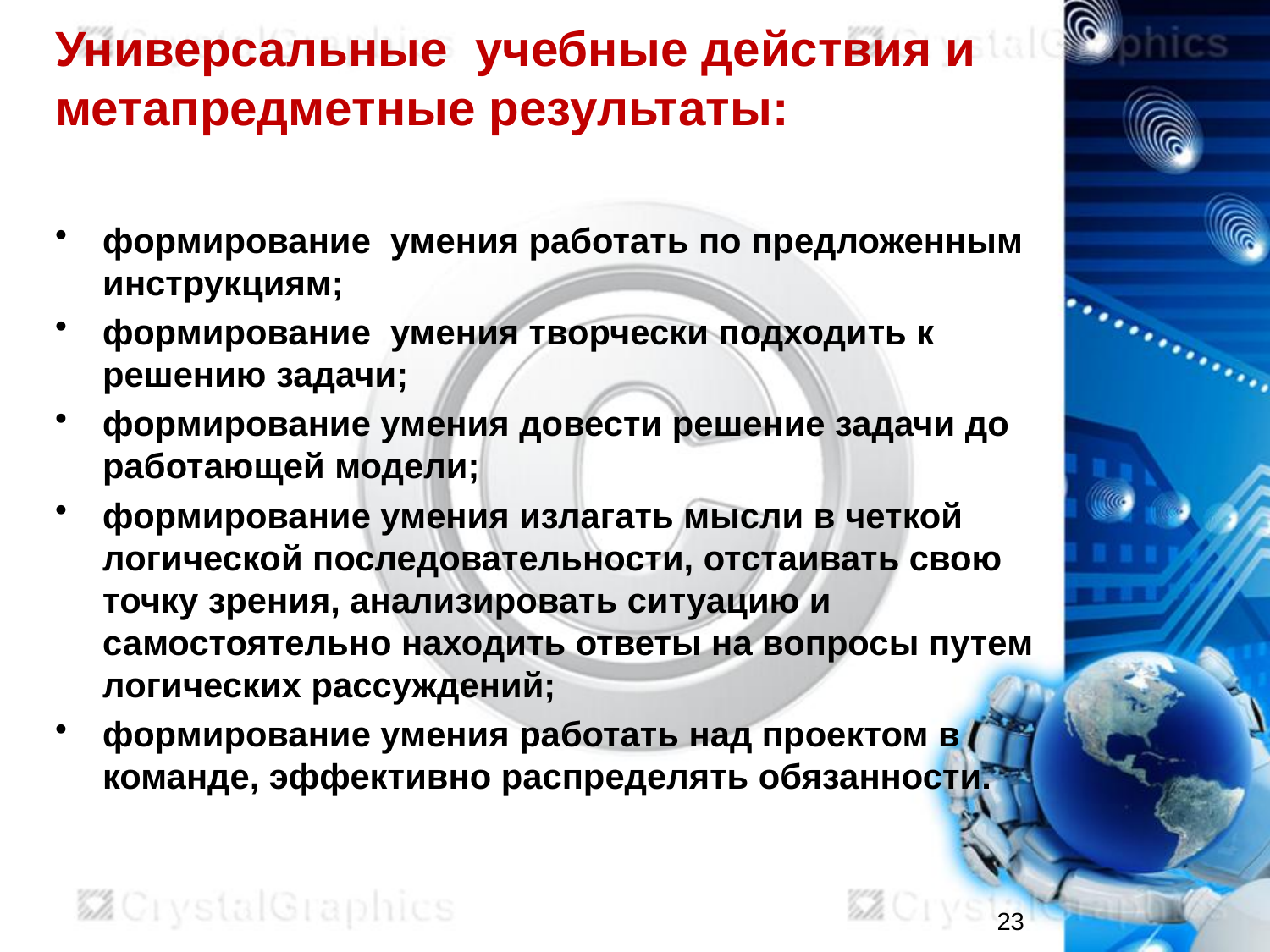

# Универсальные  учебные действия и метапредметные результаты:
формирование  умения работать по предложенным инструкциям;
формирование  умения творчески подходить к решению задачи;
формирование умения довести решение задачи до работающей модели;
формирование умения излагать мысли в четкой логической последовательности, отстаивать свою точку зрения, анализировать ситуацию и самостоятельно находить ответы на вопросы путем логических рассуждений;
формирование умения работать над проектом в команде, эффективно распределять обязанности.

23